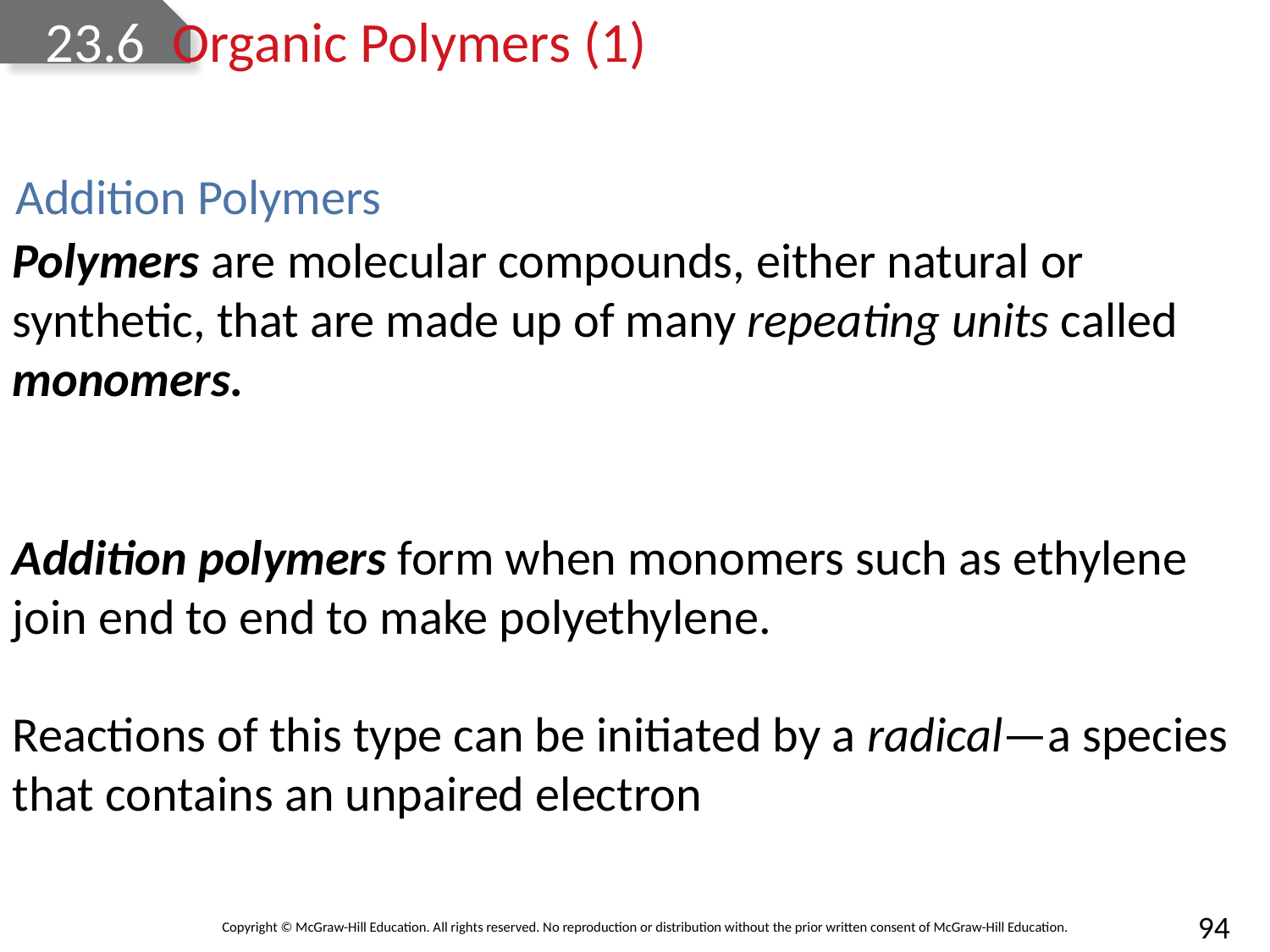

# 23.6 	Organic Polymers (1)
Addition Polymers
Polymers are molecular compounds, either natural or synthetic, that are made up of many repeating units called monomers.
Addition polymers form when monomers such as ethylene join end to end to make polyethylene.
Reactions of this type can be initiated by a radical—a species that contains an unpaired electron